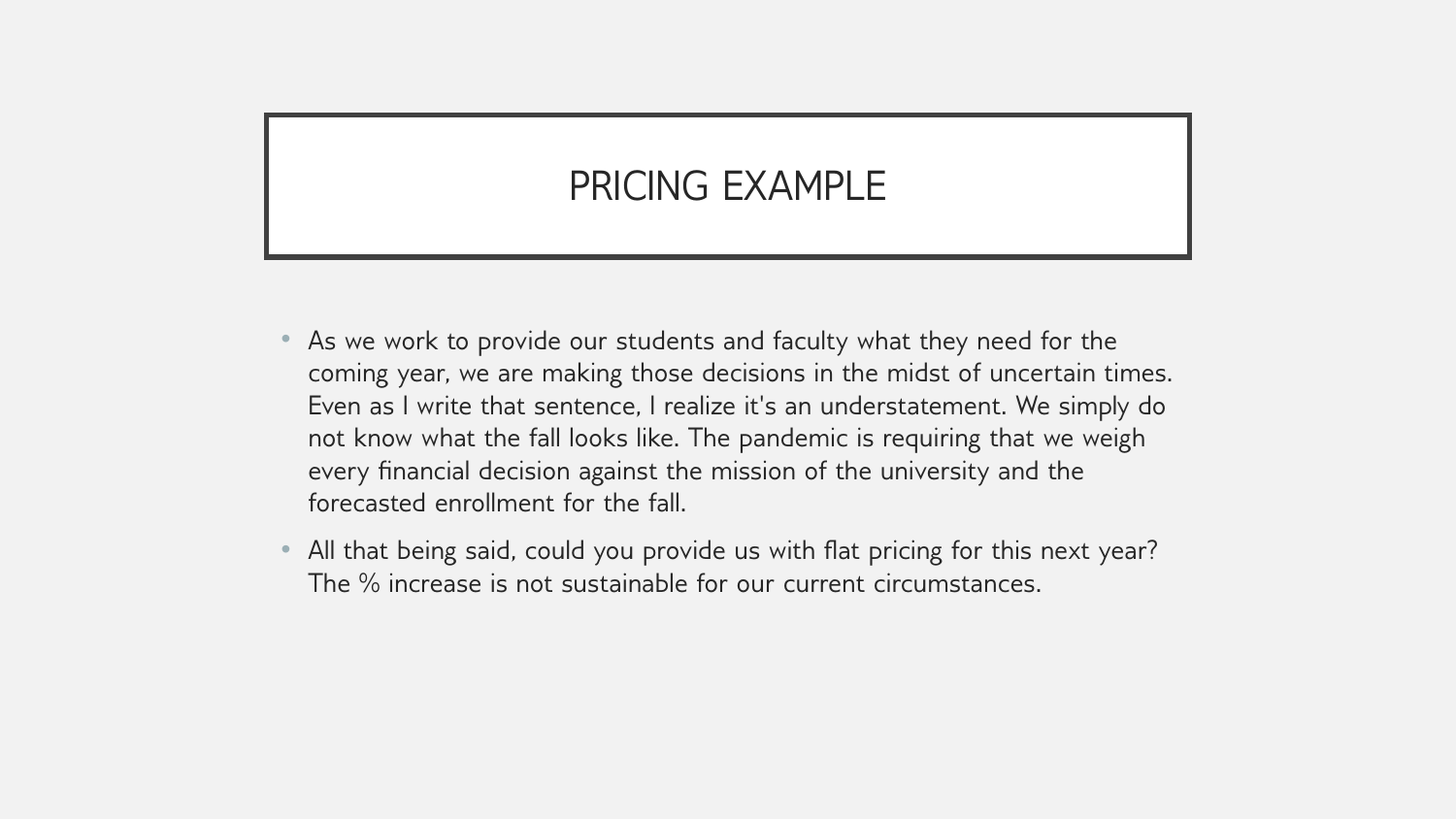

# PRICING EXAMPLE
As we work to provide our students and faculty what they need for the coming year, we are making those decisions in the midst of uncertain times. Even as I write that sentence, I realize it's an understatement. We simply do not know what the fall looks like. The pandemic is requiring that we weigh every financial decision against the mission of the university and the forecasted enrollment for the fall.
All that being said, could you provide us with flat pricing for this next year? The % increase is not sustainable for our current circumstances.